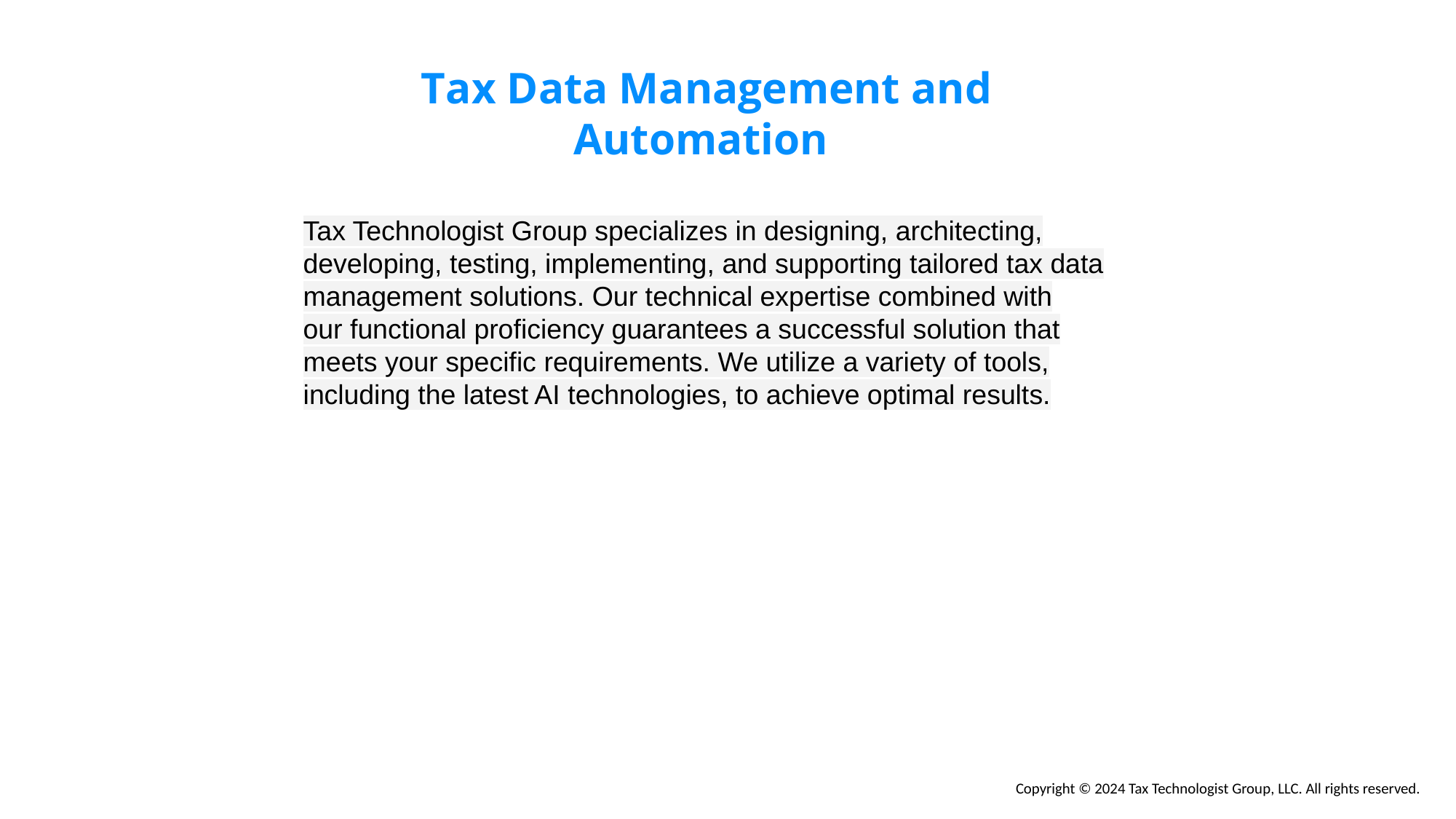

Tax Data Management and Automation
Tax Technologist Group specializes in designing, architecting, developing, testing, implementing, and supporting tailored tax data management solutions. Our technical expertise combined with our functional proficiency guarantees a successful solution that meets your specific requirements. We utilize a variety of tools, including the latest AI technologies, to achieve optimal results.
Copyright © 2024 Tax Technologist Group, LLC. All rights reserved.